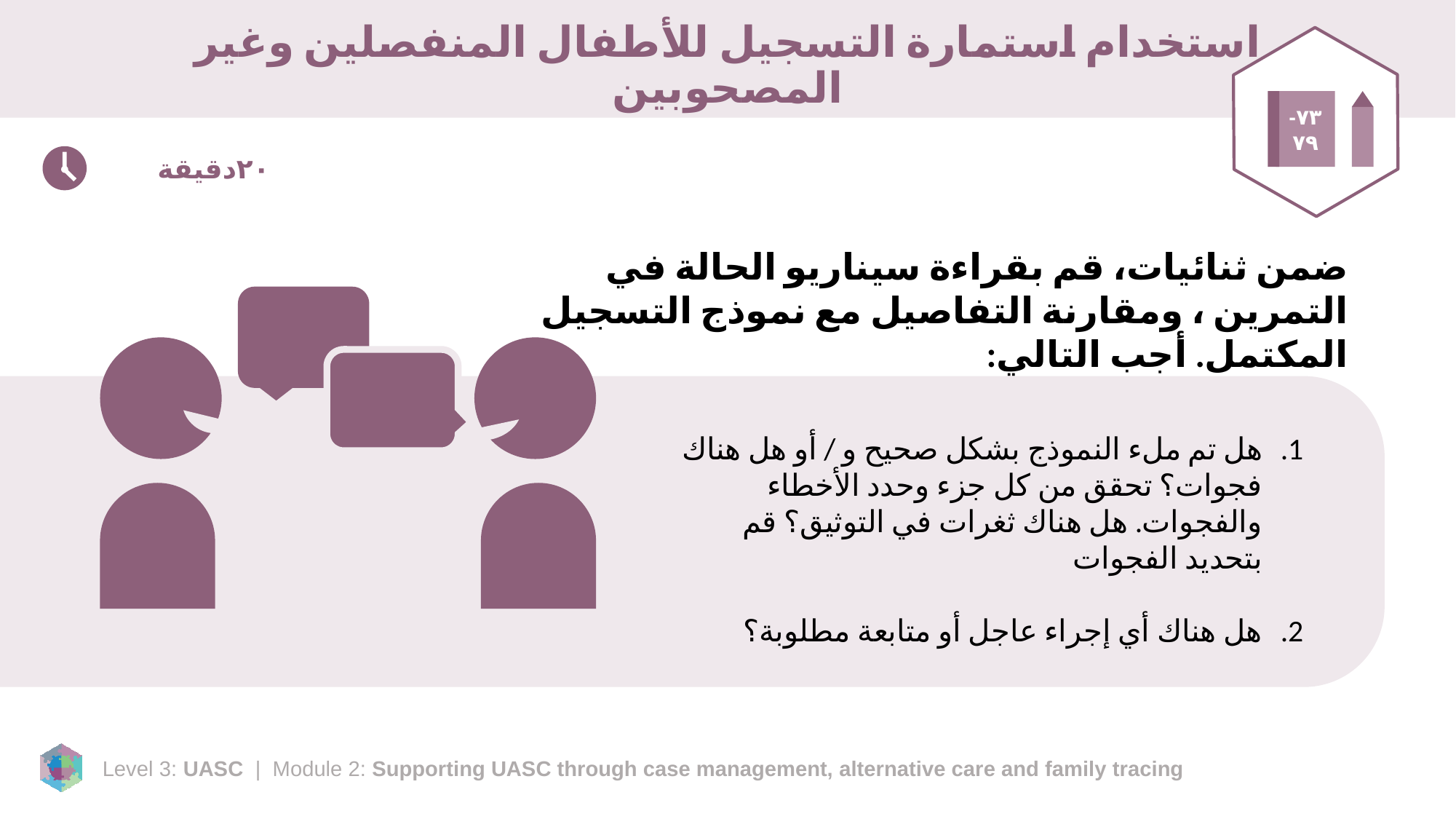

# استخدام استمارة التسجيل للأطفال المنفصلين وغير المصحوبين

٧٣-٧٩

٢٠دقيقة

ضمن ثنائيات، قم بقراءة سيناريو الحالة في التمرين ، ومقارنة التفاصيل مع نموذج التسجيل المكتمل. أجب التالي:

هل تم ملء النموذج بشكل صحيح و / أو هل هناك فجوات؟ تحقق من كل جزء وحدد الأخطاء والفجوات. هل هناك ثغرات في التوثيق؟ قم بتحديد الفجوات

هل هناك أي إجراء عاجل أو متابعة مطلوبة؟